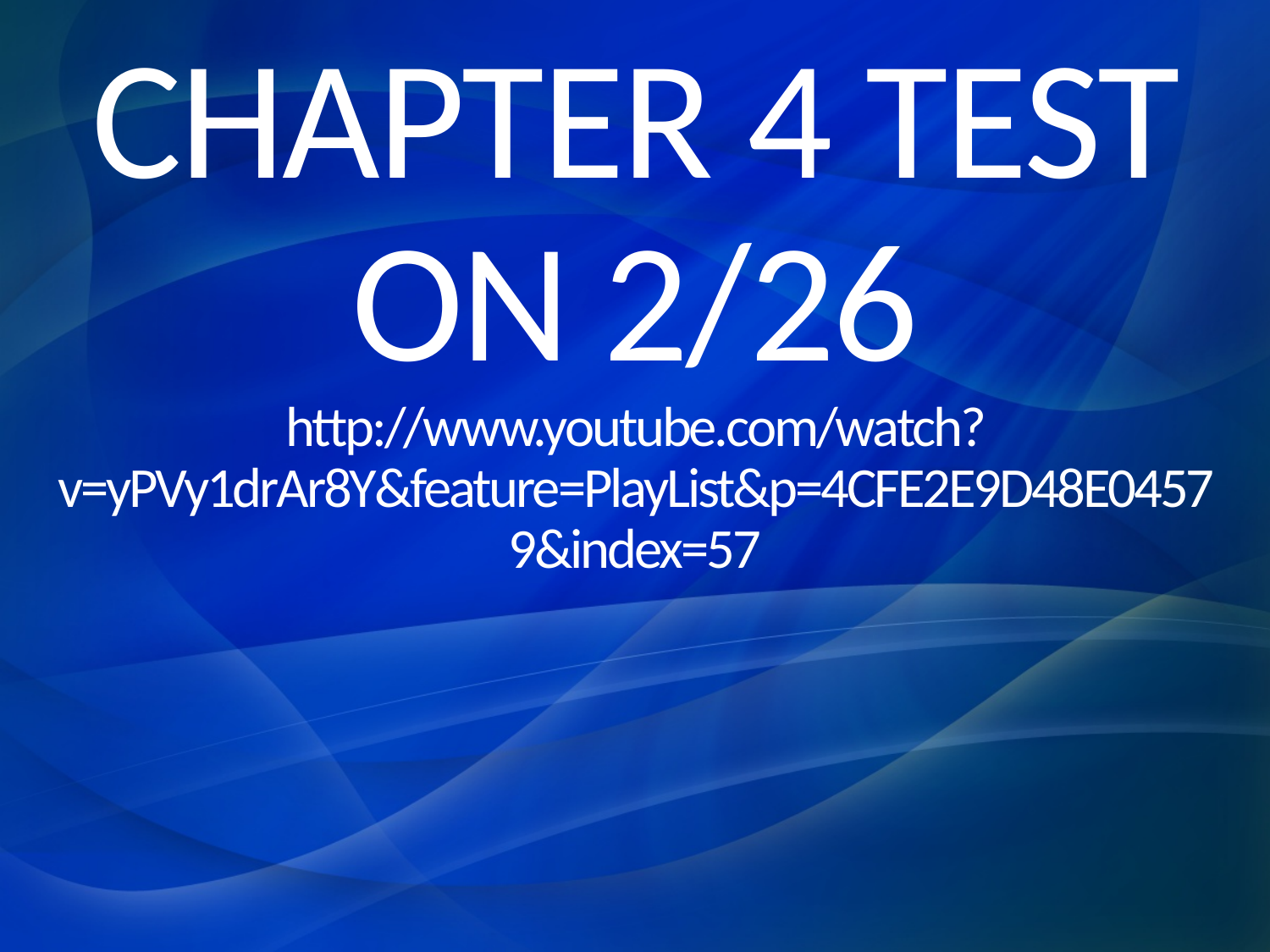

# CHAPTER 4 TEST ON 2/26 http://www.youtube.com/watch?v=yPVy1drAr8Y&feature=PlayList&p=4CFE2E9D48E04579&index=57